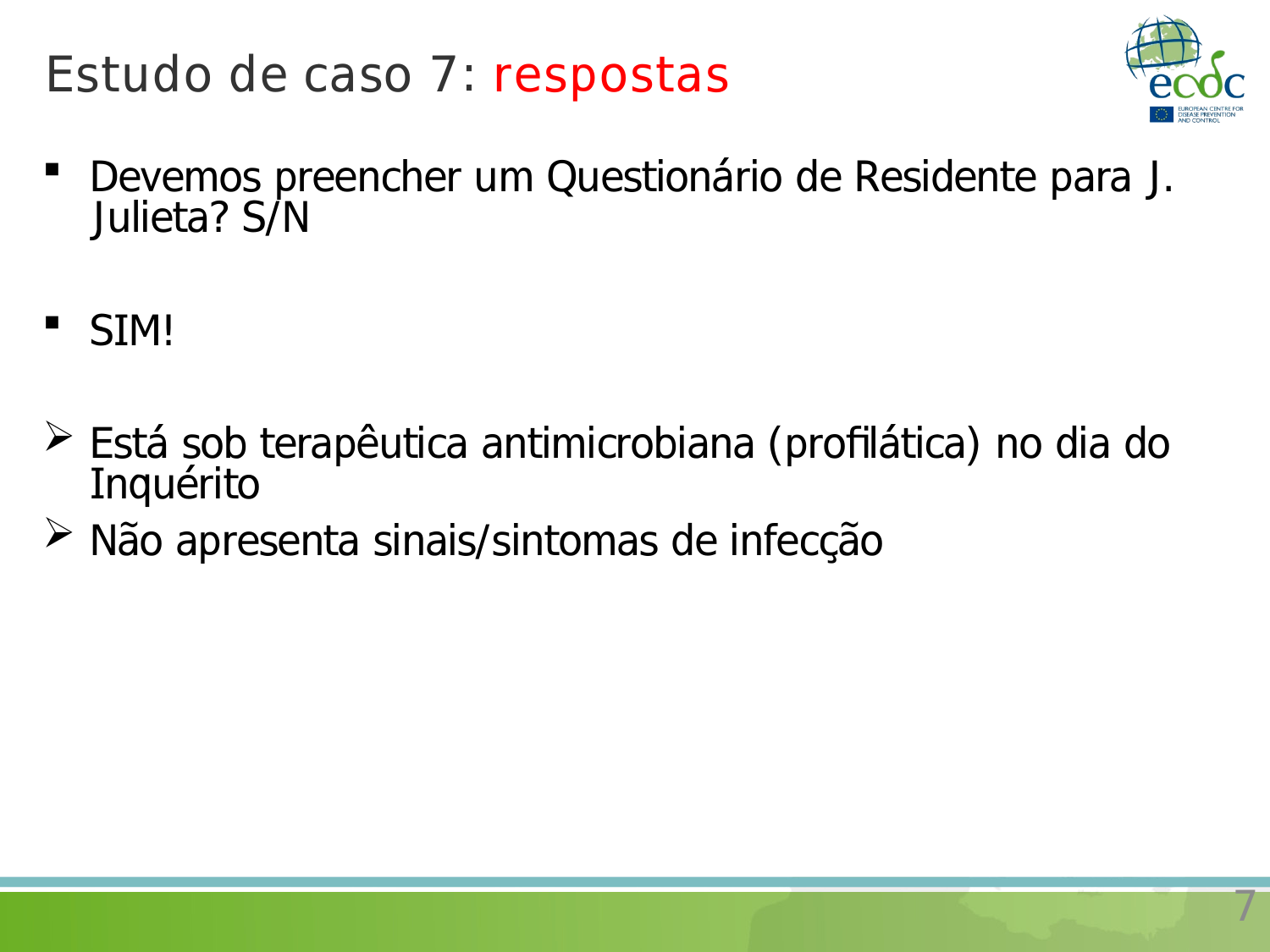

# Estudo de caso 7: respostas
Devemos preencher um Questionário de Residente para J. Julieta? S/N

SIM!

Está sob terapêutica antimicrobiana (profilática) no dia do Inquérito
Não apresenta sinais/sintomas de infecção

7